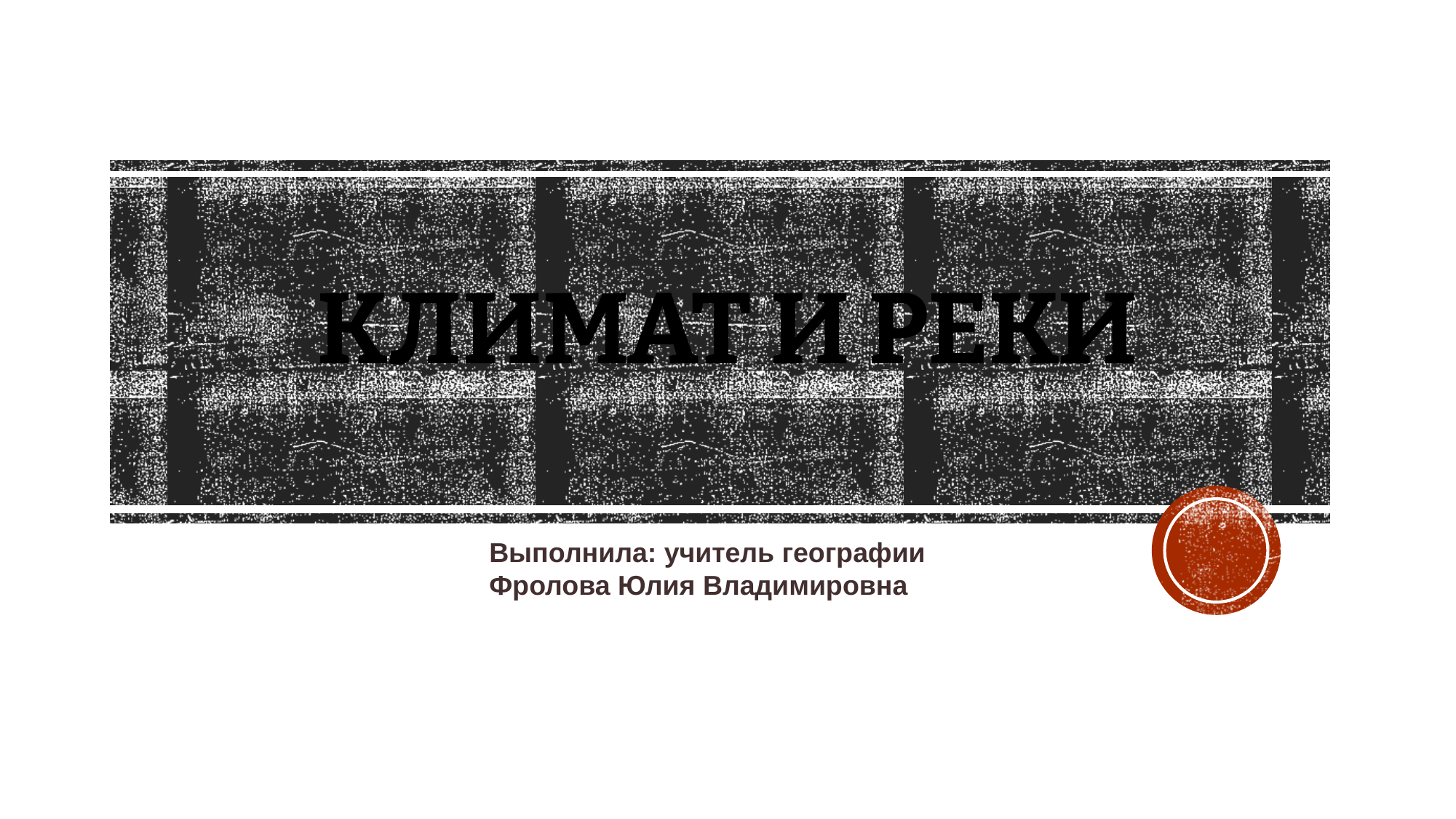

# Климат и реки
Выполнила: учитель географии
Фролова Юлия Владимировна